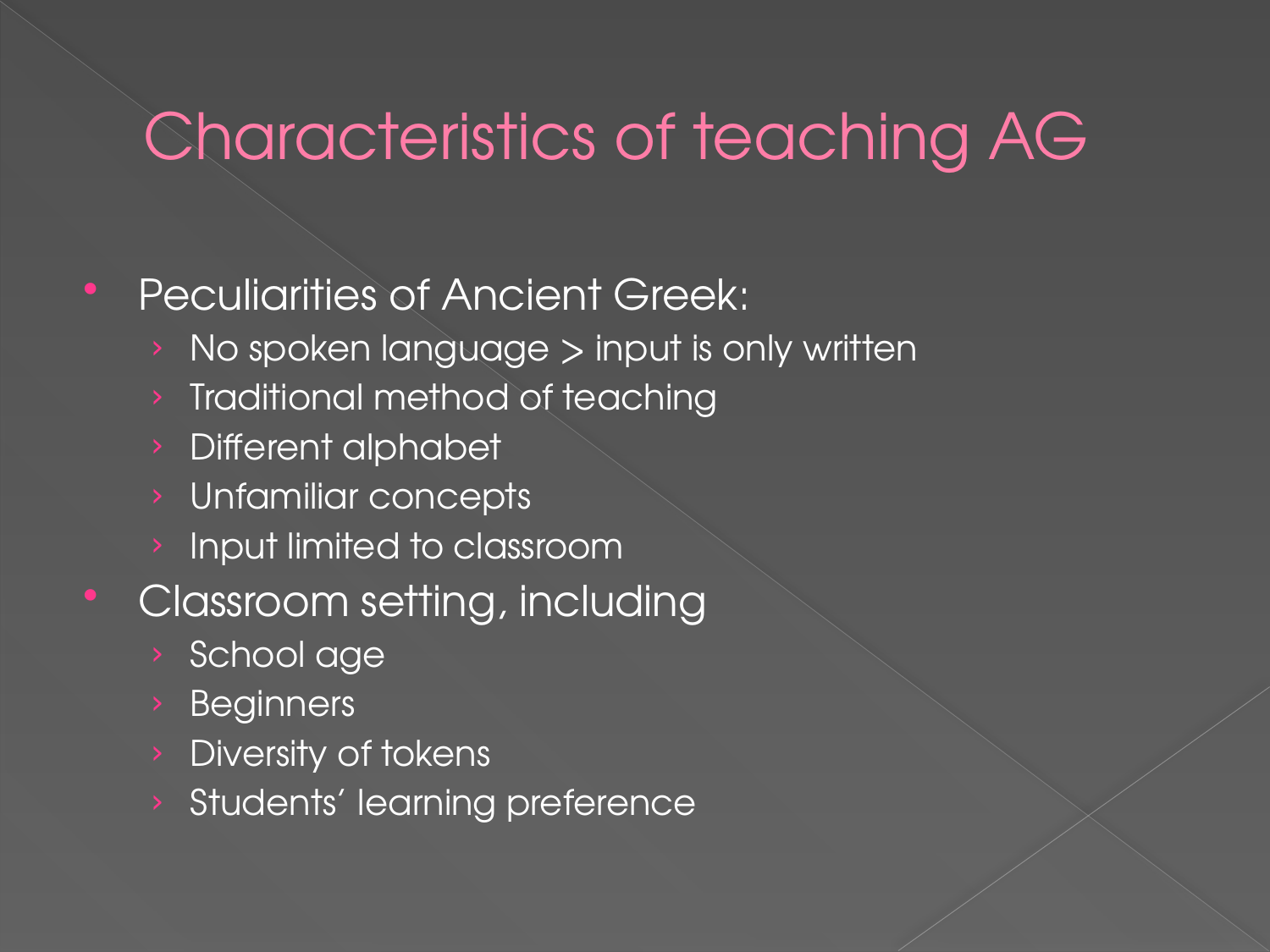

# Characteristics of teaching AG
Peculiarities of Ancient Greek:
No spoken language > input is only written
Traditional method of teaching
Different alphabet
Unfamiliar concepts
Input limited to classroom
Classroom setting, including
School age
Beginners
Diversity of tokens
Students’ learning preference